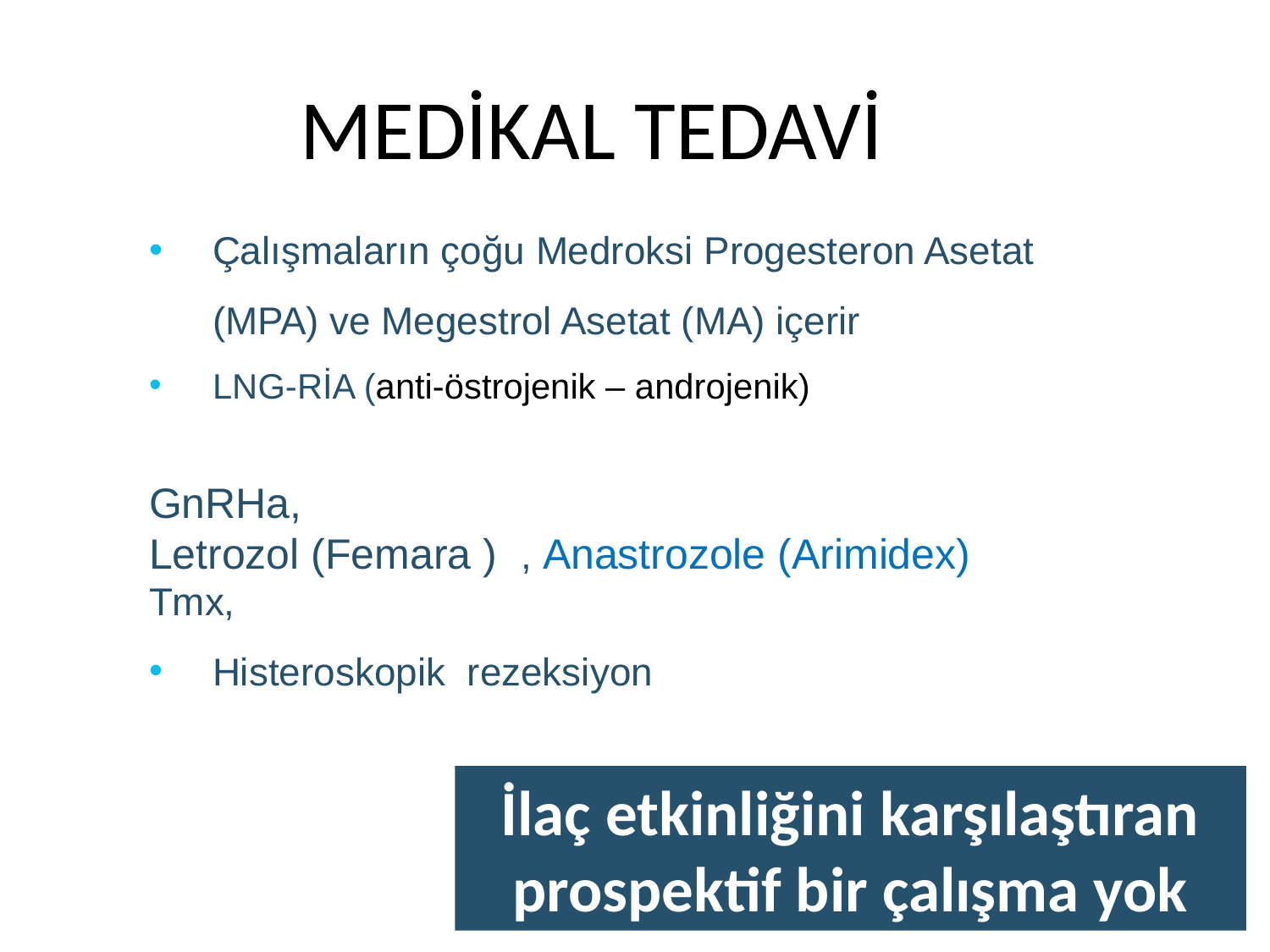

MEDİKAL TEDAVİ
Çalışmaların çoğu Medroksi Progesteron Asetat (MPA) ve Megestrol Asetat (MA) içerir
LNG-RİA (anti-östrojenik – androjenik)

GnRHa,
Letrozol (Femara )  , Anastrozole (Arimidex)
Tmx,
Histeroskopik  rezeksiyon
İlaç etkinliğini karşılaştıran prospektif bir çalışma yok